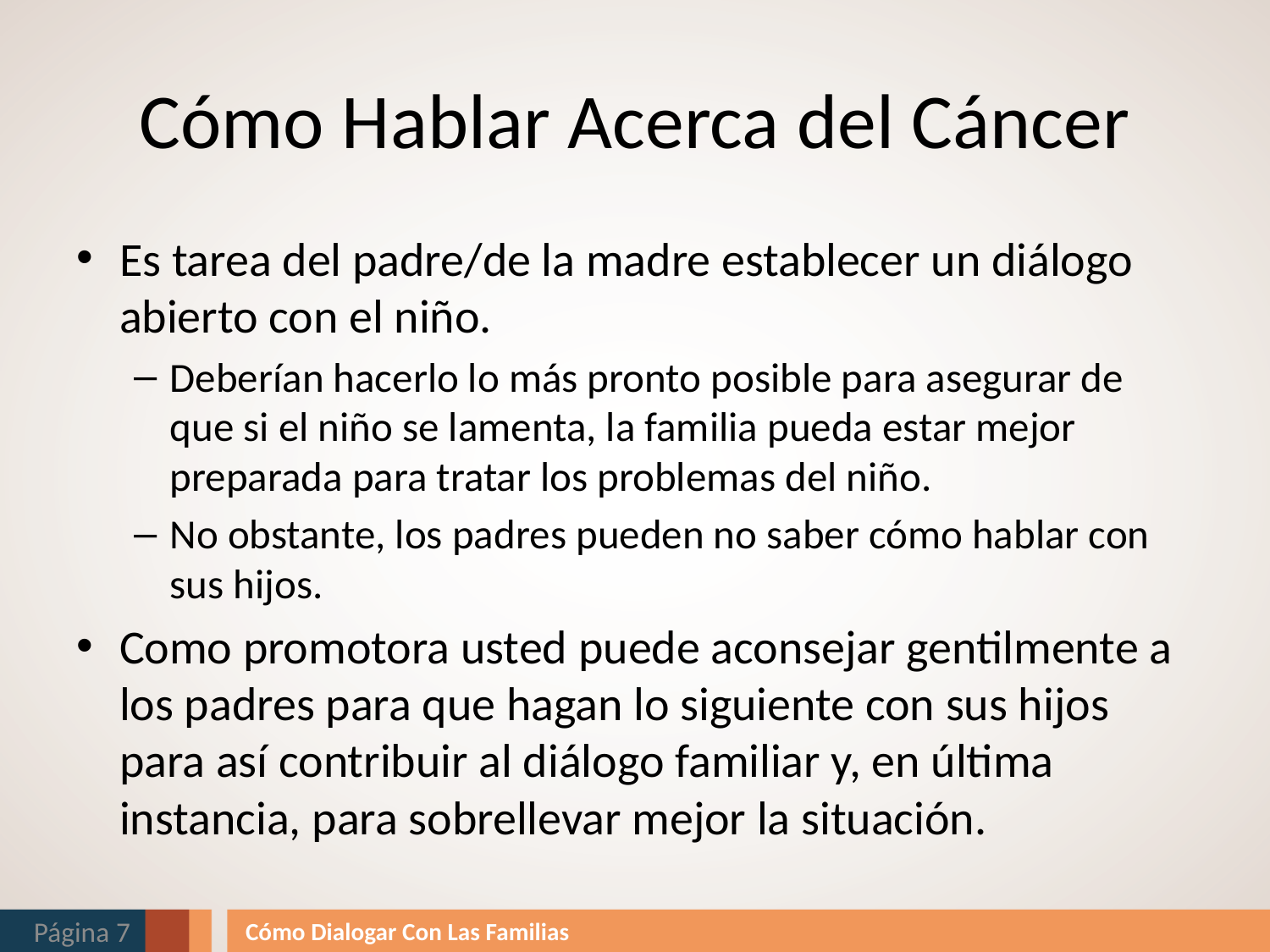

# Cómo Hablar Acerca del Cáncer
Es tarea del padre/de la madre establecer un diálogo abierto con el niño.
Deberían hacerlo lo más pronto posible para asegurar de que si el niño se lamenta, la familia pueda estar mejor preparada para tratar los problemas del niño.
No obstante, los padres pueden no saber cómo hablar con sus hijos.
Como promotora usted puede aconsejar gentilmente a los padres para que hagan lo siguiente con sus hijos para así contribuir al diálogo familiar y, en última instancia, para sobrellevar mejor la situación.

Página 7
Cómo Dialogar Con Las Familias